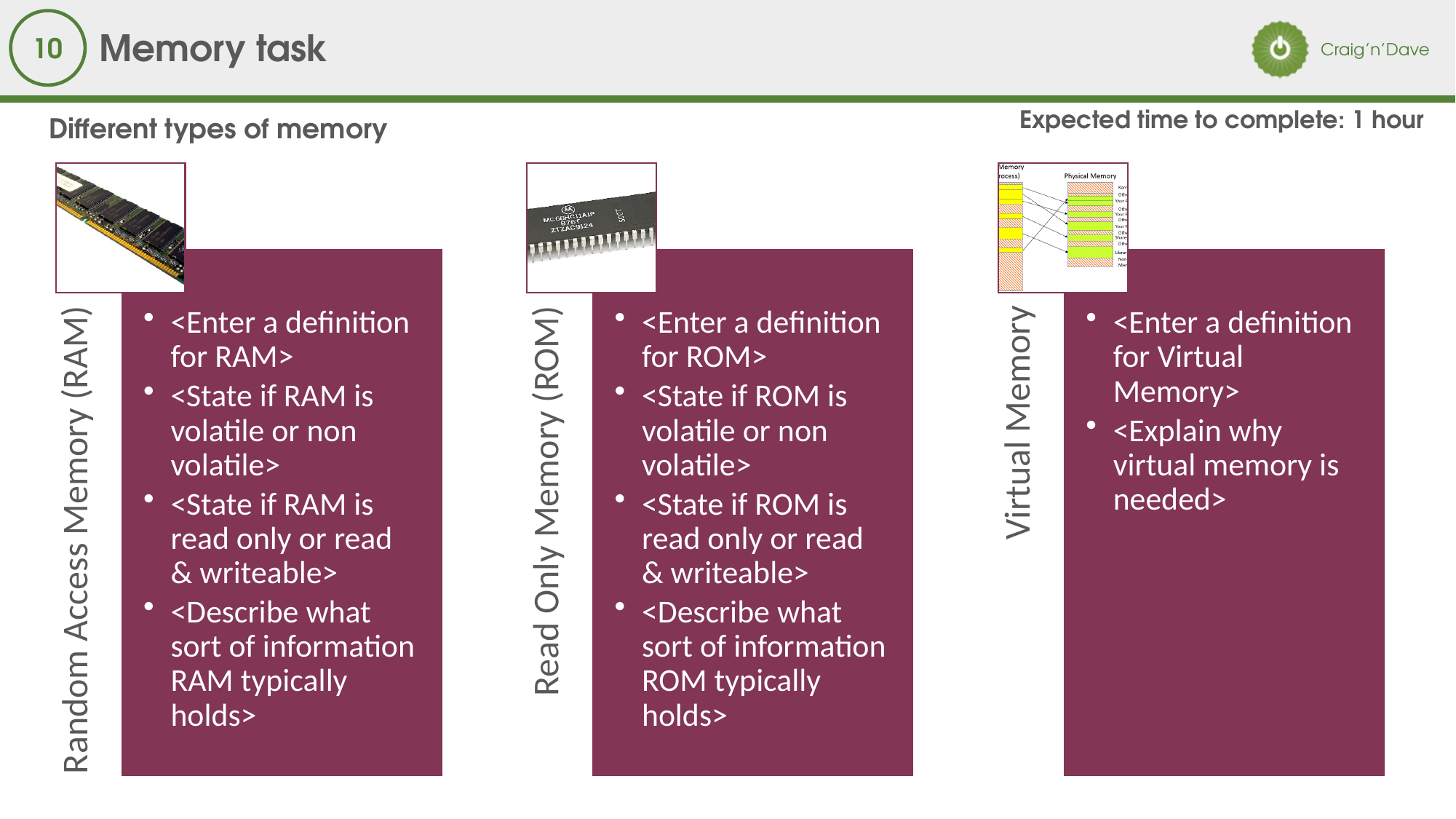

Memory task
10
Expected time to complete: 1 hour
Different types of memory
Random Access Memory (RAM)
<Enter a definition for RAM>
<State if RAM is volatile or non volatile>
<State if RAM is read only or read & writeable>
<Describe what sort of information RAM typically holds>
Read Only Memory (ROM)
<Enter a definition for ROM>
<State if ROM is volatile or non volatile>
<State if ROM is read only or read & writeable>
<Describe what sort of information ROM typically holds>
Virtual Memory
<Enter a definition for Virtual Memory>
<Explain why virtual memory is needed>